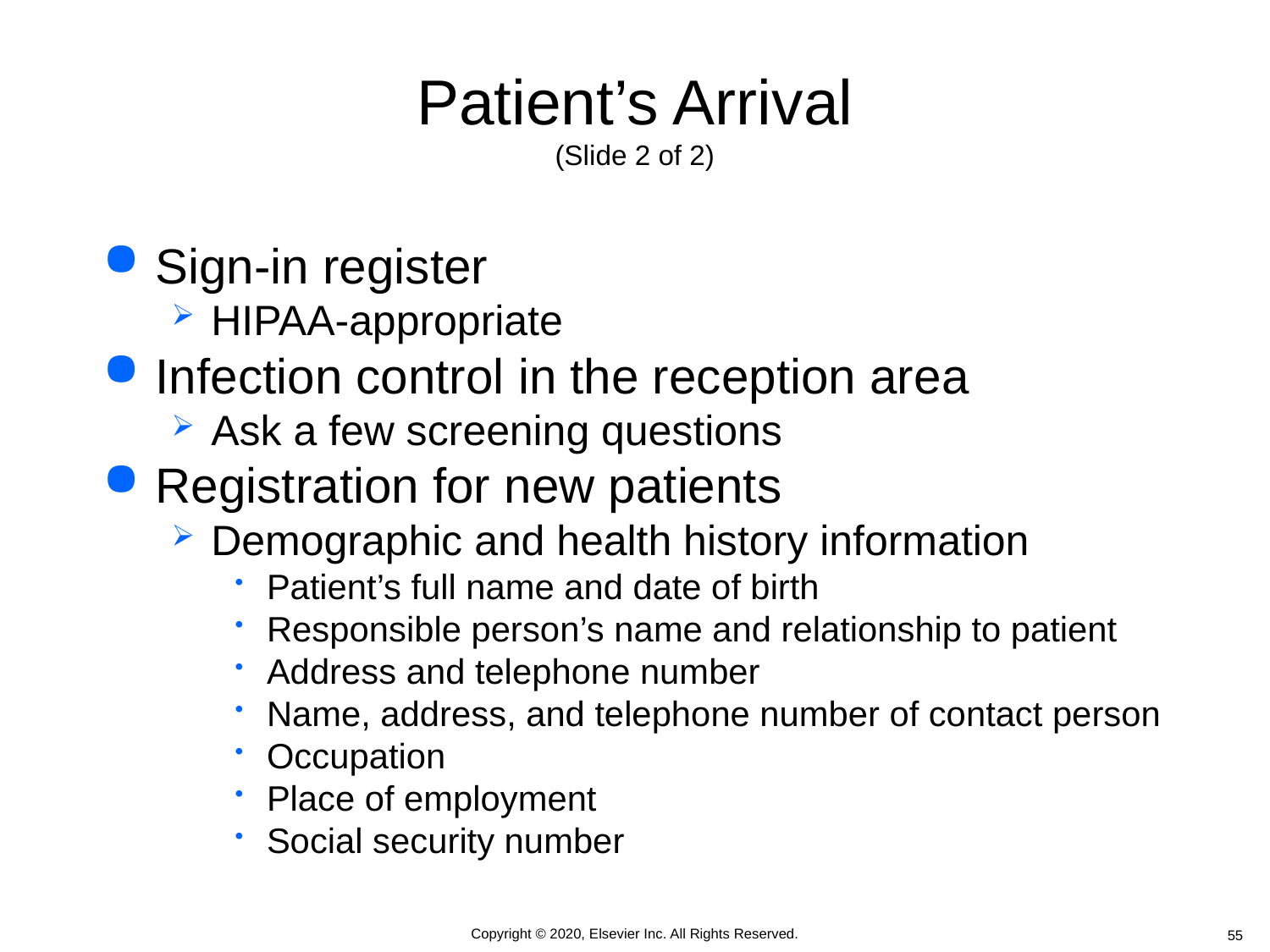

# Patient’s Arrival (Slide 2 of 2)
Sign-in register
HIPAA-appropriate
Infection control in the reception area
Ask a few screening questions
Registration for new patients
Demographic and health history information
Patient’s full name and date of birth
Responsible person’s name and relationship to patient
Address and telephone number
Name, address, and telephone number of contact person
Occupation
Place of employment
Social security number

 55